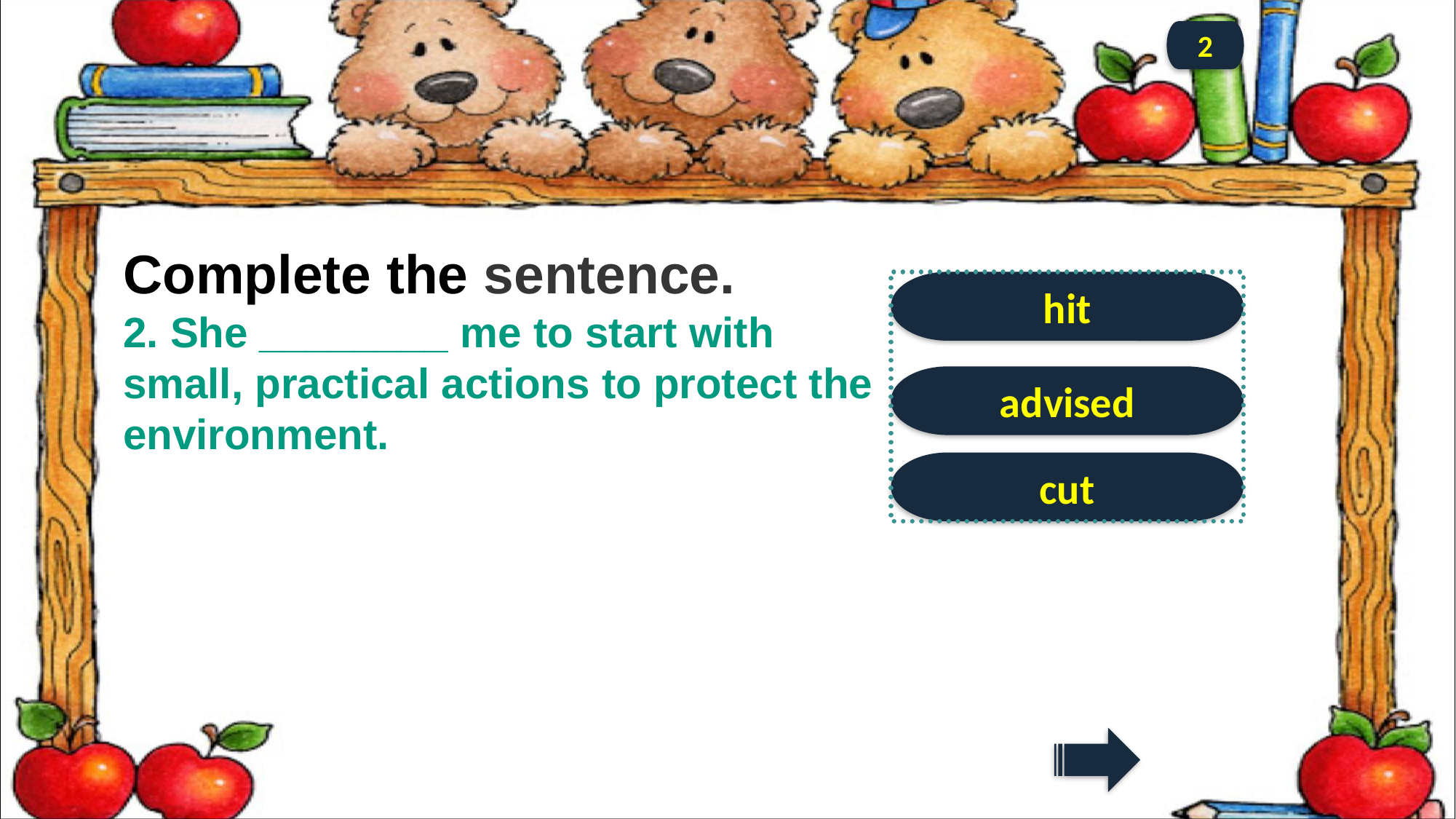

2
Complete the sentence.
2. She ________ me to start with small, practical actions to protect the environment.

hit

advised
cut